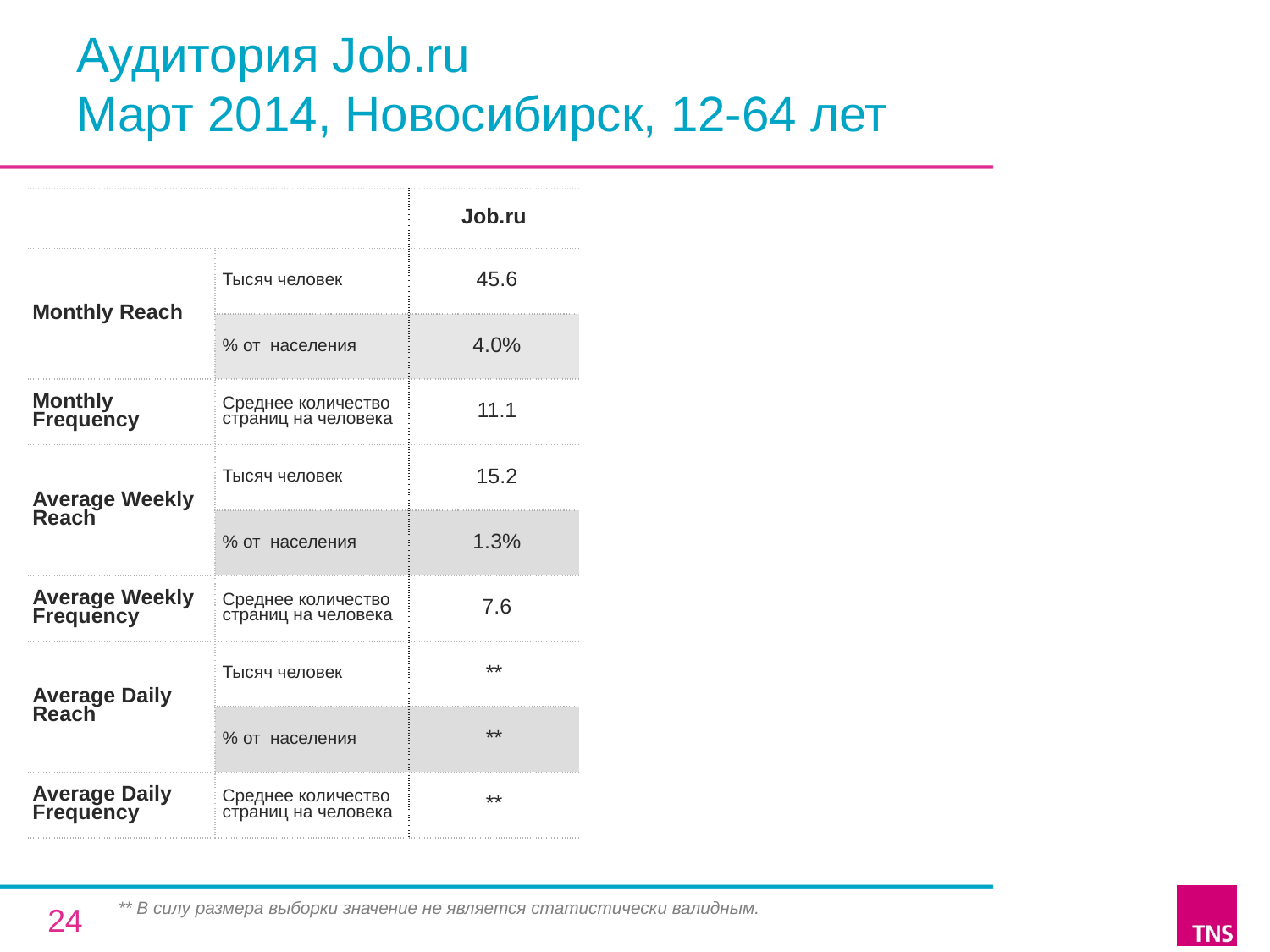

# Аудитория Job.ru Март 2014, Новосибирск, 12-64 лет
|  |  | Job.ru |
| --- | --- | --- |
| Monthly Reach | Тысяч человек | 45.6 |
|  | % от населения | 4.0% |
| Monthly Frequency | Среднее количество страниц на человека | 11.1 |
| Average Weekly Reach | Тысяч человек | 15.2 |
|  | % от населения | 1.3% |
| Average Weekly Frequency | Среднее количество страниц на человека | 7.6 |
| Average Daily Reach | Тысяч человек | \*\* |
|  | % от населения | \*\* |
| Average Daily Frequency | Среднее количество страниц на человека | \*\* |
** В силу размера выборки значение не является статистически валидным.
24